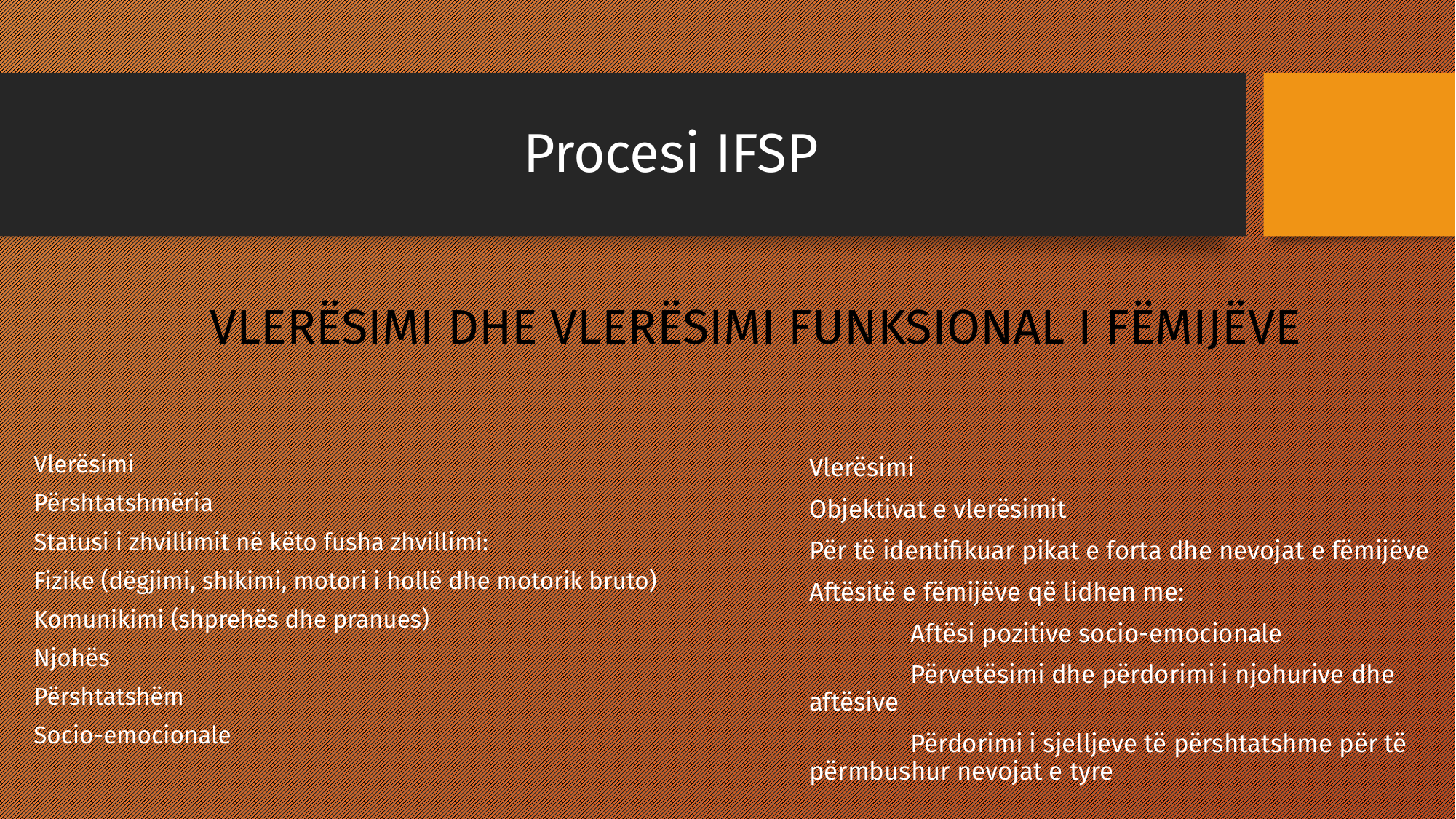

# Procesi IFSP
VLERËSIMI DHE VLERËSIMI FUNKSIONAL I FËMIJËVE
Vlerësimi
Përshtatshmëria
Statusi i zhvillimit në këto fusha zhvillimi:
Fizike (dëgjimi, shikimi, motori i hollë dhe motorik bruto)
Komunikimi (shprehës dhe pranues)
Njohës
Përshtatshëm
Socio-emocionale
Vlerësimi
Objektivat e vlerësimit
Për të identifikuar pikat e forta dhe nevojat e fëmijëve
Aftësitë e fëmijëve që lidhen me:
	Aftësi pozitive socio-emocionale
	Përvetësimi dhe përdorimi i njohurive dhe aftësive
	Përdorimi i sjelljeve të përshtatshme për të përmbushur nevojat e tyre